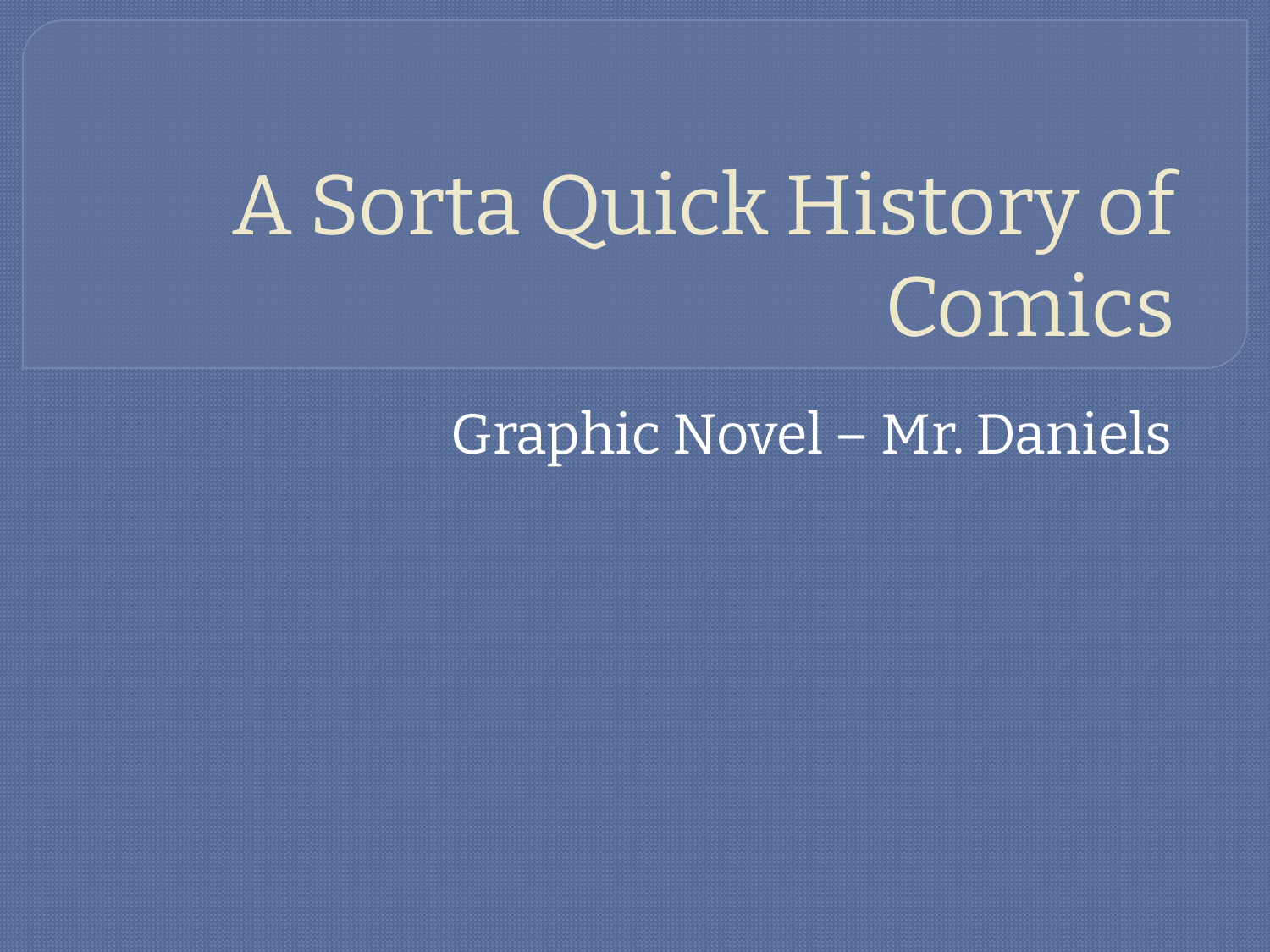

# A Sorta Quick History of Comics
Graphic Novel – Mr. Daniels